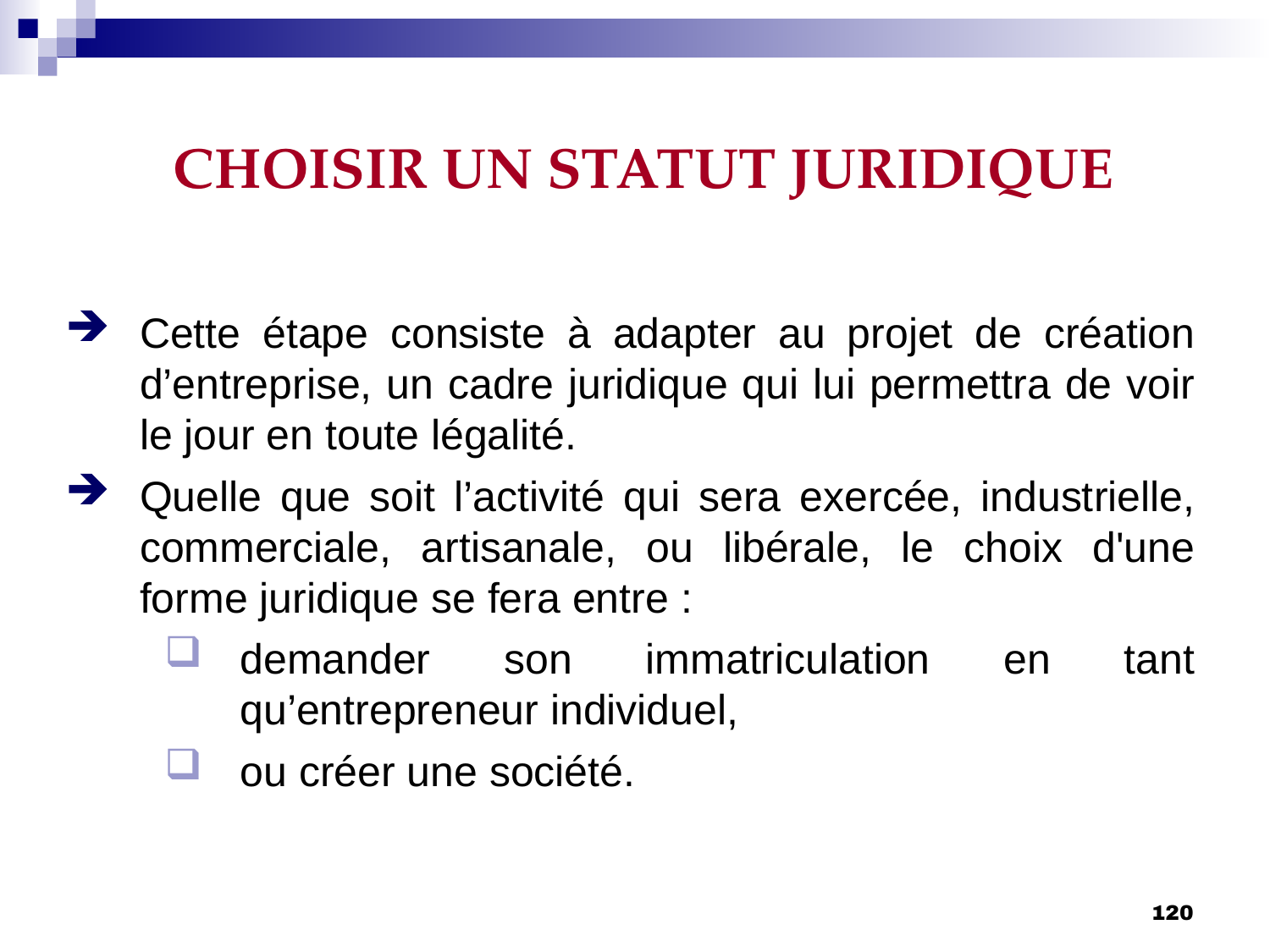

# CHOISIR UN STATUT JURIDIQUE
Cette étape consiste à adapter au projet de création d’entreprise, un cadre juridique qui lui permettra de voir le jour en toute légalité.
Quelle que soit l’activité qui sera exercée, industrielle, commerciale, artisanale, ou libérale, le choix d'une forme juridique se fera entre :
demander son immatriculation en tant qu’entrepreneur individuel,
ou créer une société.
120